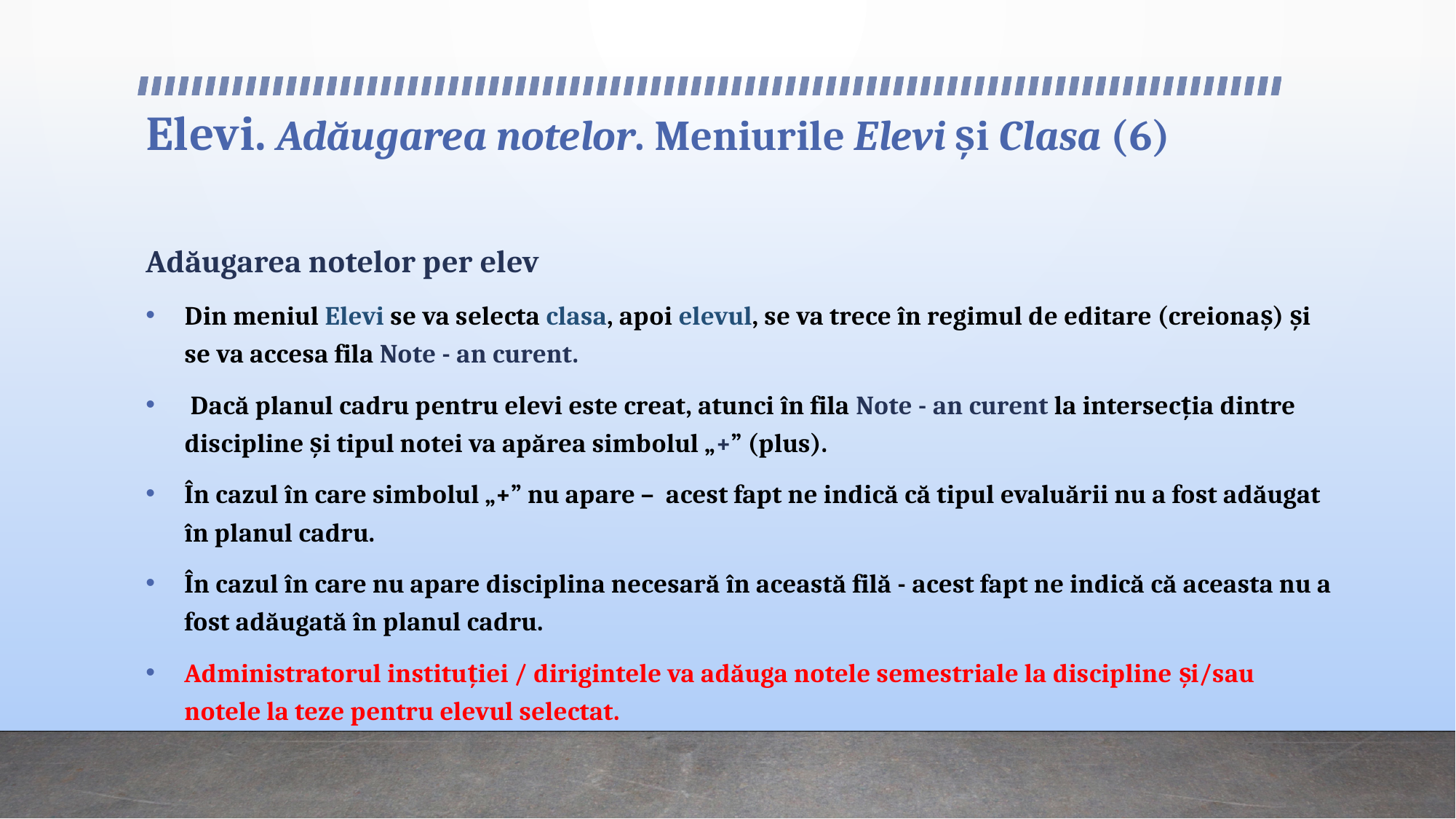

# Elevi. Adăugarea notelor. Meniurile Elevi și Clasa (6)
Adăugarea notelor per elev
Din meniul Elevi se va selecta clasa, apoi elevul, se va trece în regimul de editare (creionaș) și se va accesa fila Note - an curent.
 Dacă planul cadru pentru elevi este creat, atunci în fila Note - an curent la intersecția dintre discipline și tipul notei va apărea simbolul „+” (plus).
În cazul în care simbolul „+” nu apare –  acest fapt ne indică că tipul evaluării nu a fost adăugat în planul cadru.
În cazul în care nu apare disciplina necesară în această filă - acest fapt ne indică că aceasta nu a fost adăugată în planul cadru.
Administratorul instituției / dirigintele va adăuga notele semestriale la discipline și/sau notele la teze pentru elevul selectat.